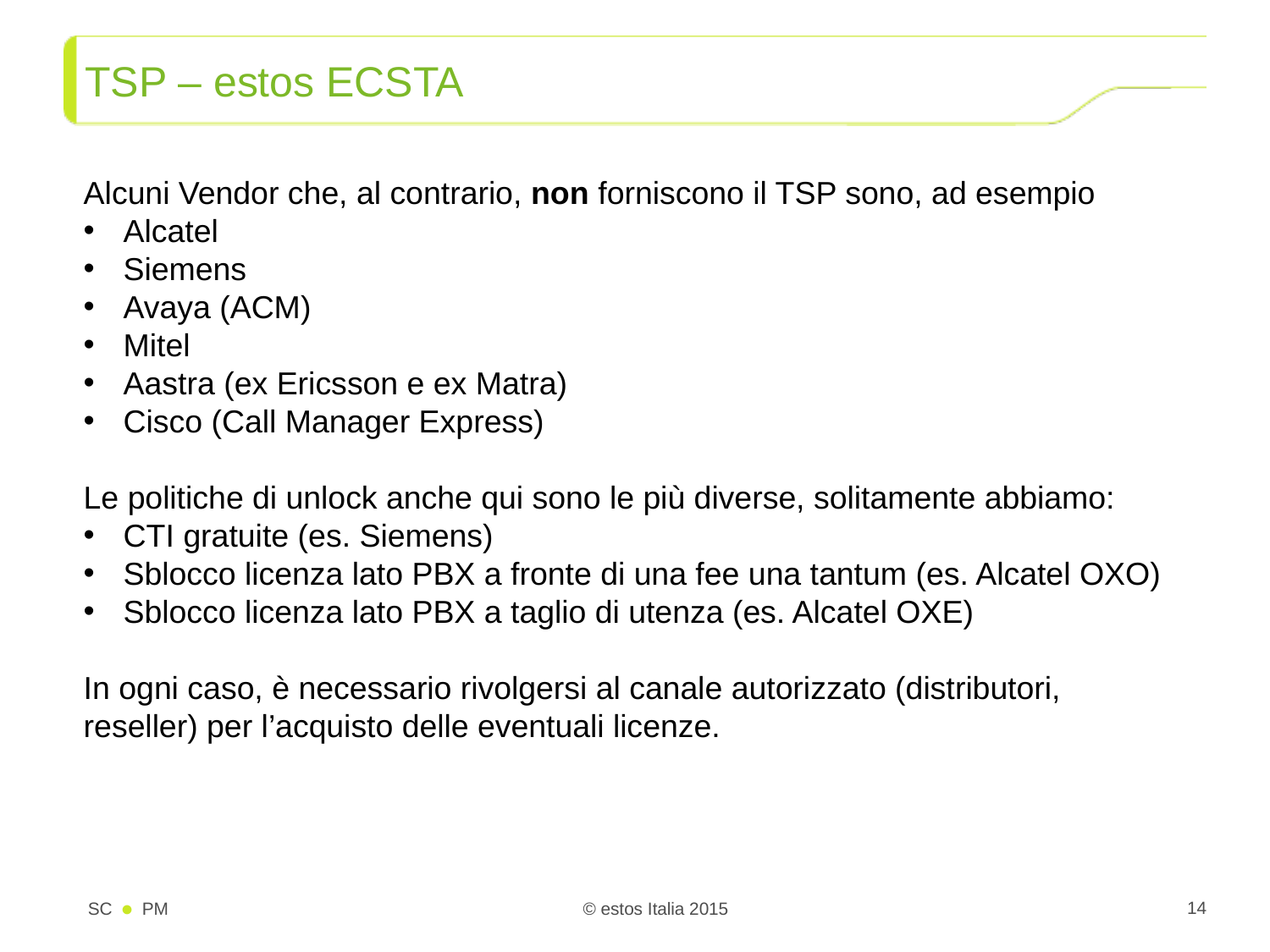

# TSP – estos ECSTA

Alcuni Vendor che, al contrario, non forniscono il TSP sono, ad esempio
Alcatel
Siemens
Avaya (ACM)
Mitel
Aastra (ex Ericsson e ex Matra)
Cisco (Call Manager Express)

Le politiche di unlock anche qui sono le più diverse, solitamente abbiamo:
CTI gratuite (es. Siemens)
Sblocco licenza lato PBX a fronte di una fee una tantum (es. Alcatel OXO)
Sblocco licenza lato PBX a taglio di utenza (es. Alcatel OXE)

In ogni caso, è necessario rivolgersi al canale autorizzato (distributori, reseller) per l’acquisto delle eventuali licenze.

SC
PM
14